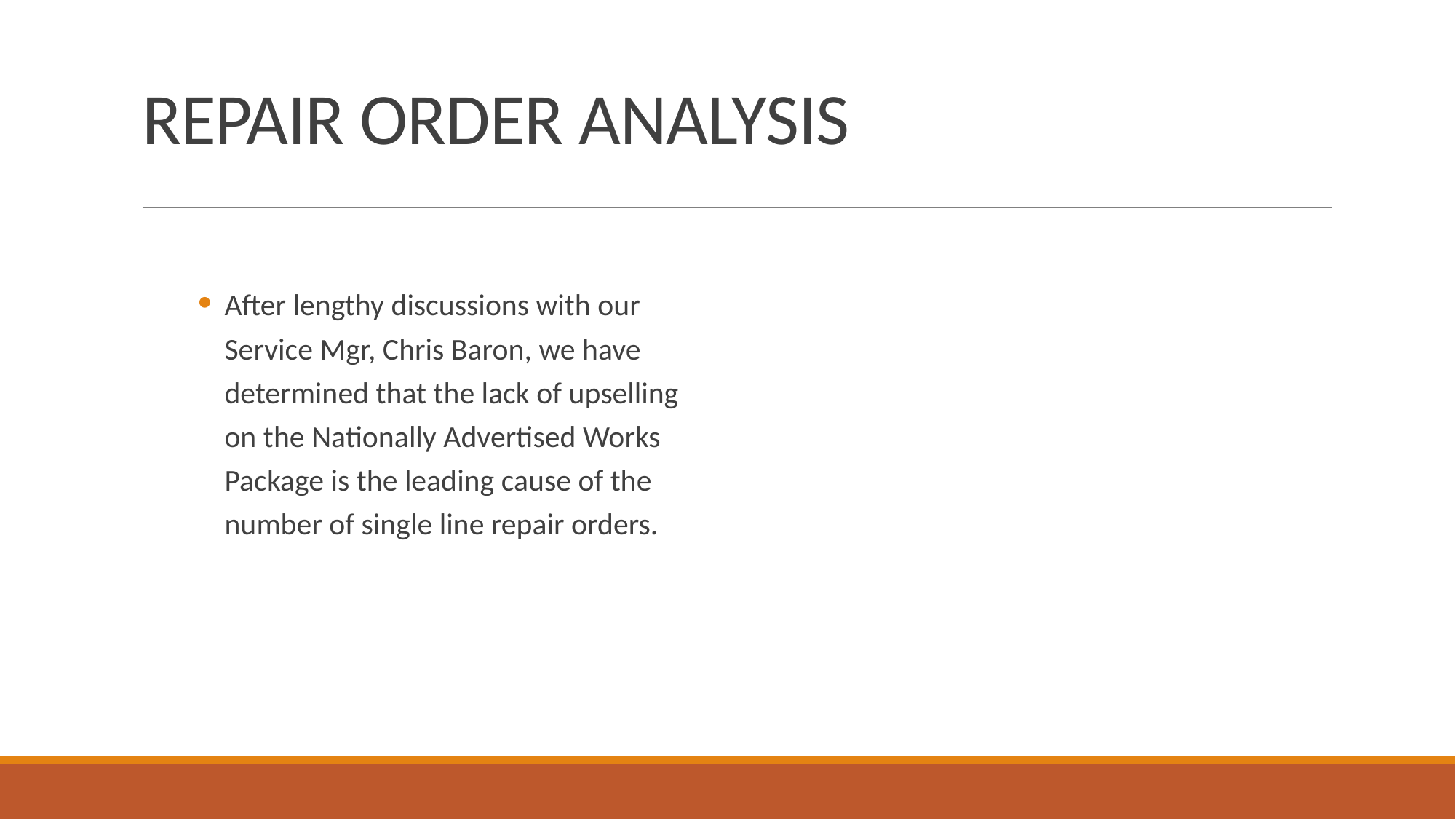

# REPAIR ORDER ANALYSIS
After lengthy discussions with our Service Mgr, Chris Baron, we have determined that the lack of upselling on the Nationally Advertised Works Package is the leading cause of the number of single line repair orders.